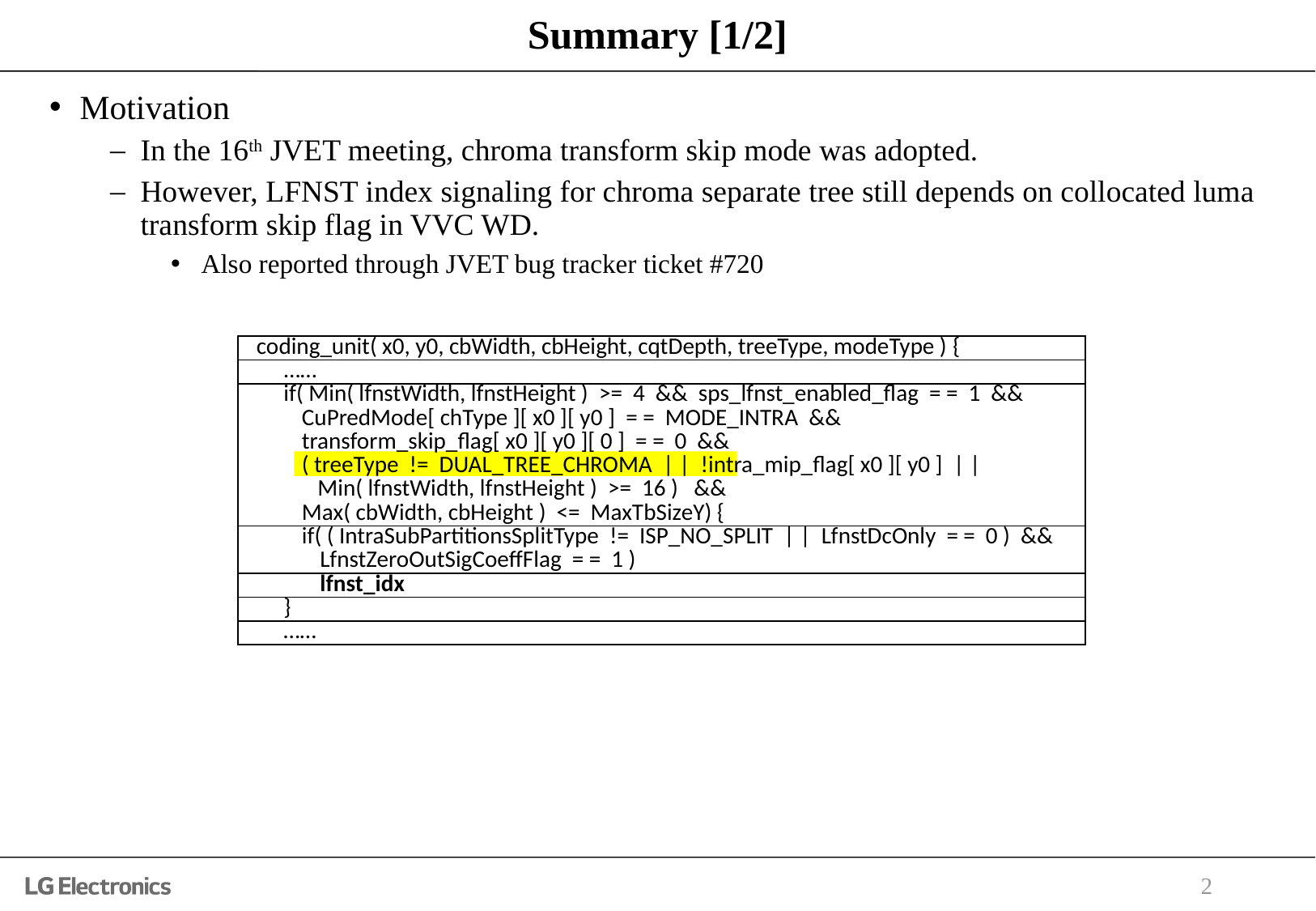

# Summary [1/2]
Motivation
In the 16th JVET meeting, chroma transform skip mode was adopted.
However, LFNST index signaling for chroma separate tree still depends on collocated luma transform skip flag in VVC WD.
Also reported through JVET bug tracker ticket #720

| coding\_unit( x0, y0, cbWidth, cbHeight, cqtDepth, treeType, modeType ) { |
| --- |
| …… |
| if( Min( lfnstWidth, lfnstHeight ) >= 4 && sps\_lfnst\_enabled\_flag = = 1 && CuPredMode[ chType ][ x0 ][ y0 ] = = MODE\_INTRA && transform\_skip\_flag[ x0 ][ y0 ][ 0 ] = = 0 && ( treeType != DUAL\_TREE\_CHROMA | | !intra\_mip\_flag[ x0 ][ y0 ] | | Min( lfnstWidth, lfnstHeight ) >= 16 ) && Max( cbWidth, cbHeight ) <= MaxTbSizeY) { |
| if( ( IntraSubPartitionsSplitType != ISP\_NO\_SPLIT | | LfnstDcOnly = = 0 ) && LfnstZeroOutSigCoeffFlag = = 1 ) |
| lfnst\_idx |
| } |
| …… |

2